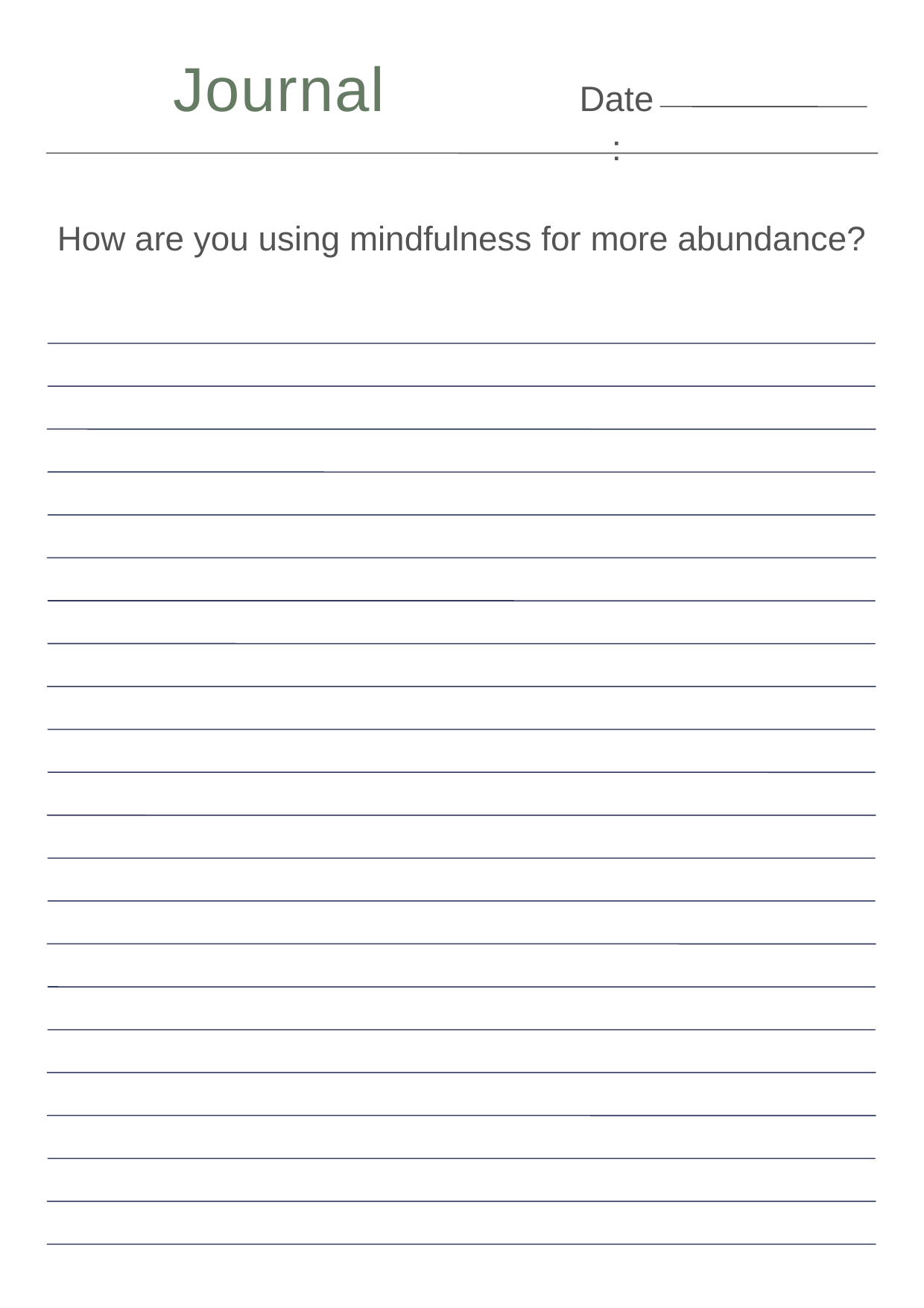

Journal
Date:

How are you using mindfulness for more abundance?